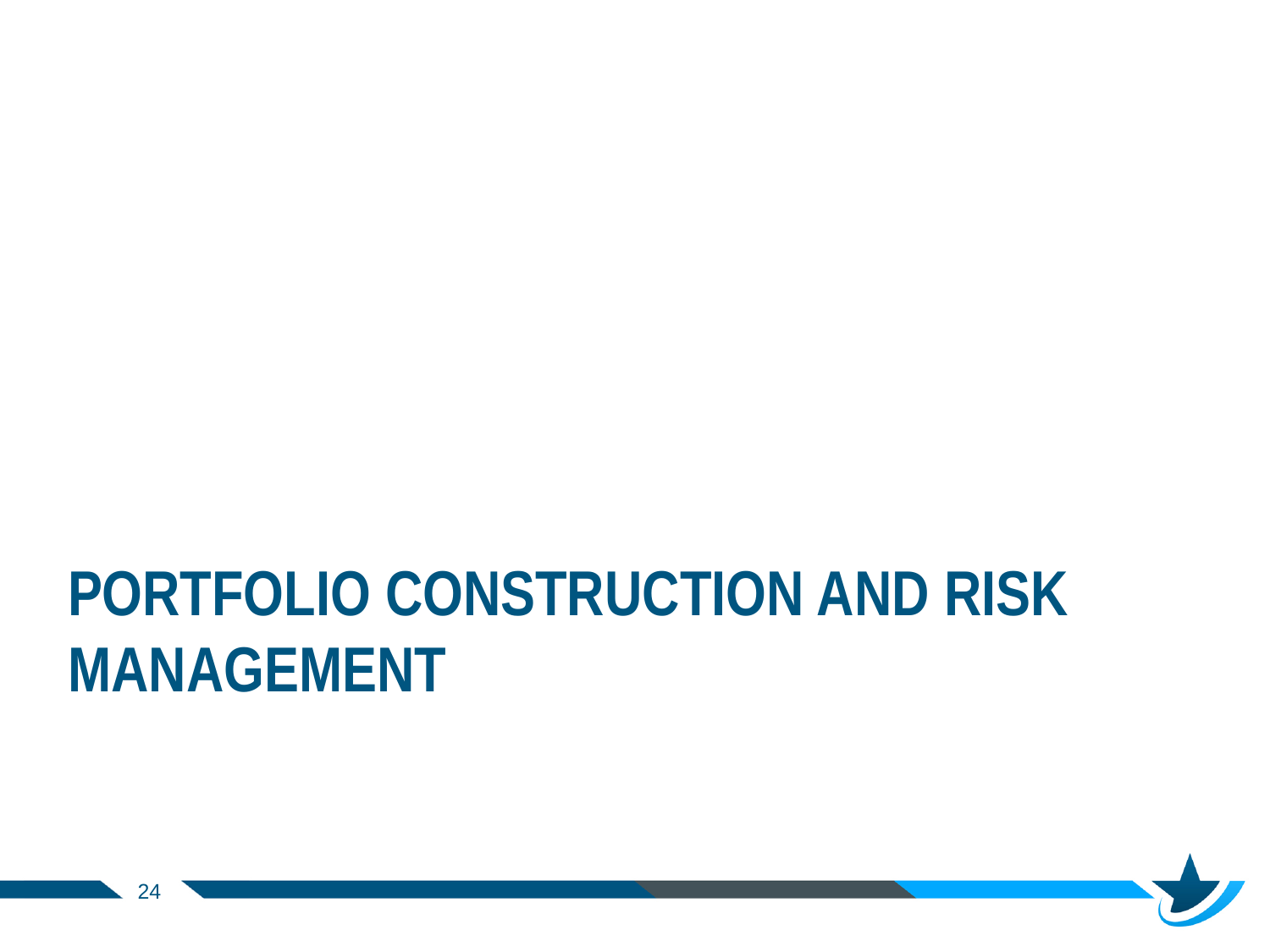

# Portfolio construction and risk management
24